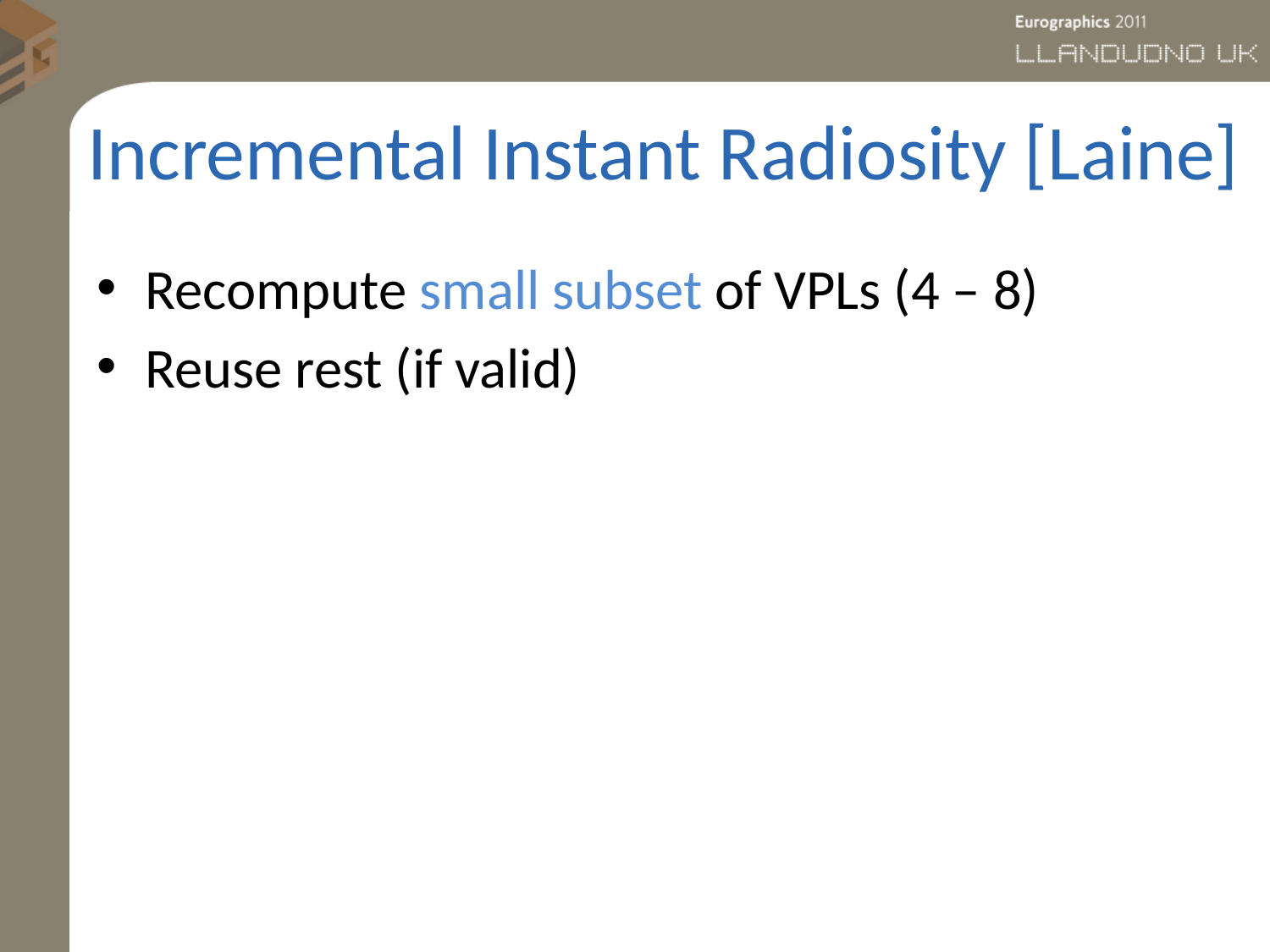

# Incremental Instant Radiosity [Laine]
Recompute small subset of VPLs (4 – 8)
Reuse rest (if valid)